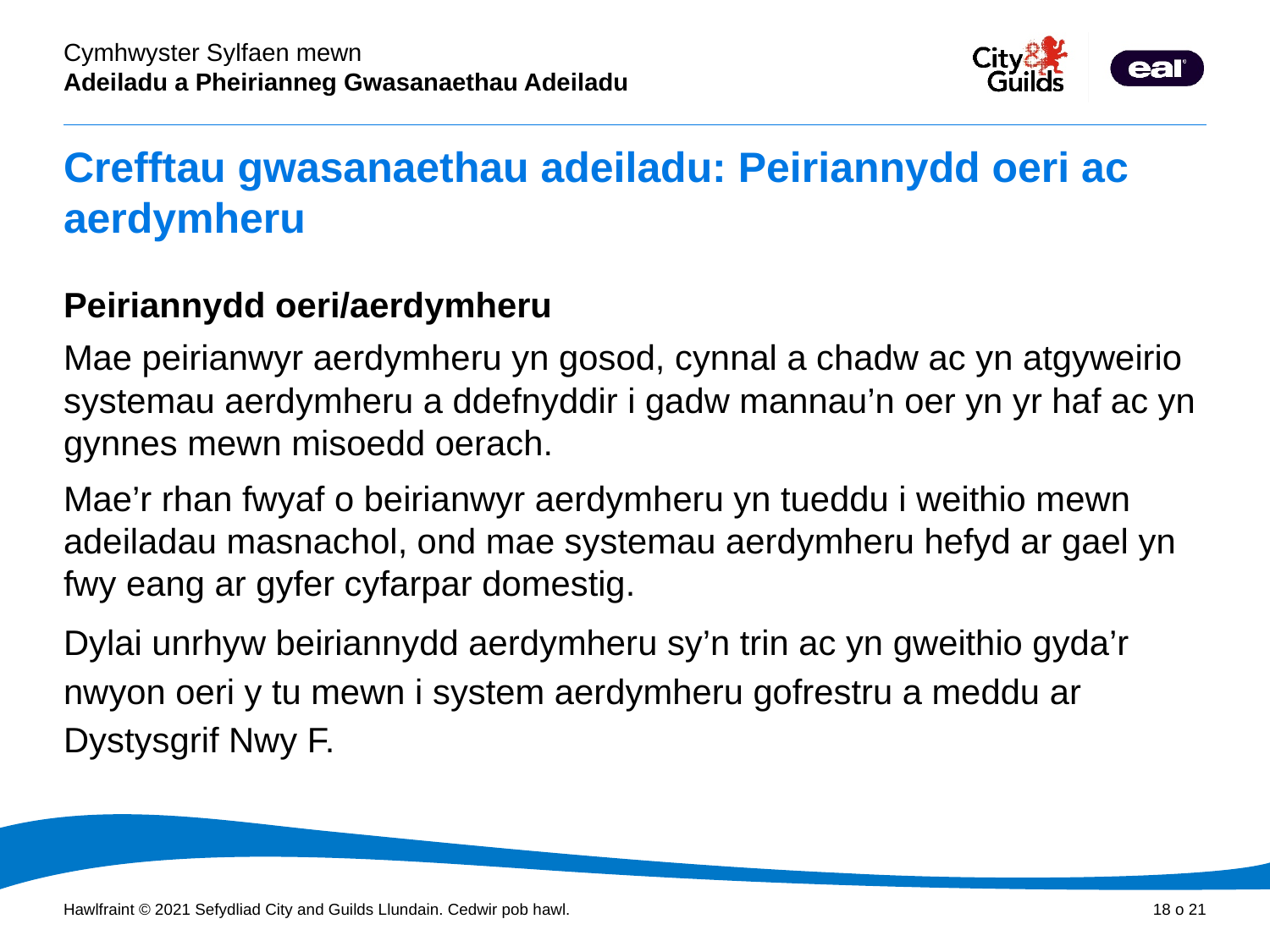

# Crefftau gwasanaethau adeiladu: Peiriannydd oeri ac aerdymheru
Peiriannydd oeri/aerdymheru
Mae peirianwyr aerdymheru yn gosod, cynnal a chadw ac yn atgyweirio systemau aerdymheru a ddefnyddir i gadw mannau’n oer yn yr haf ac yn gynnes mewn misoedd oerach.
Mae’r rhan fwyaf o beirianwyr aerdymheru yn tueddu i weithio mewn adeiladau masnachol, ond mae systemau aerdymheru hefyd ar gael yn fwy eang ar gyfer cyfarpar domestig.
Dylai unrhyw beiriannydd aerdymheru sy’n trin ac yn gweithio gyda’r nwyon oeri y tu mewn i system aerdymheru gofrestru a meddu ar Dystysgrif Nwy F.